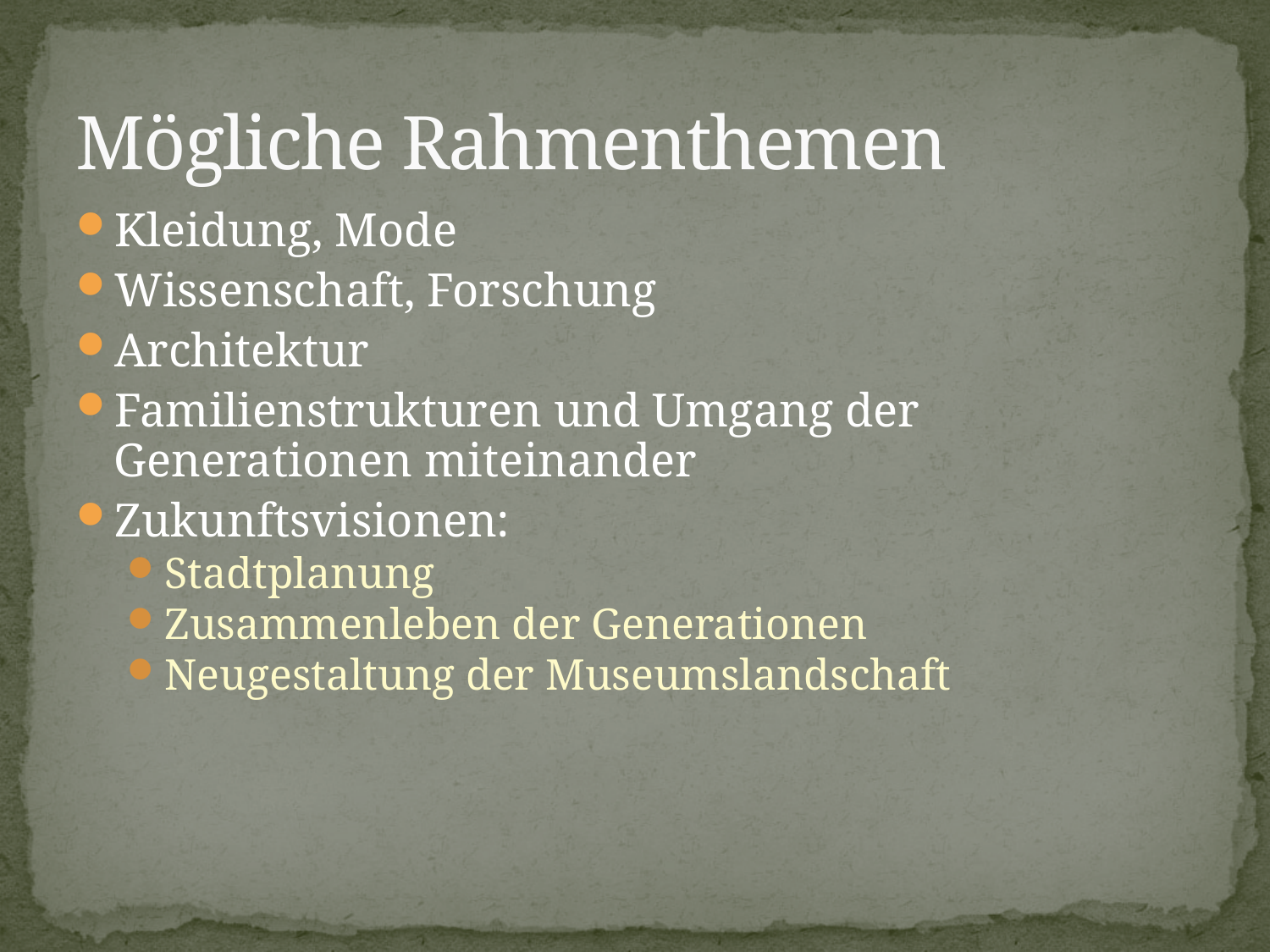

# Mögliche Rahmenthemen
Kleidung, Mode
Wissenschaft, Forschung
Architektur
Familienstrukturen und Umgang der Generationen miteinander
Zukunftsvisionen:
Stadtplanung
Zusammenleben der Generationen
Neugestaltung der Museumslandschaft